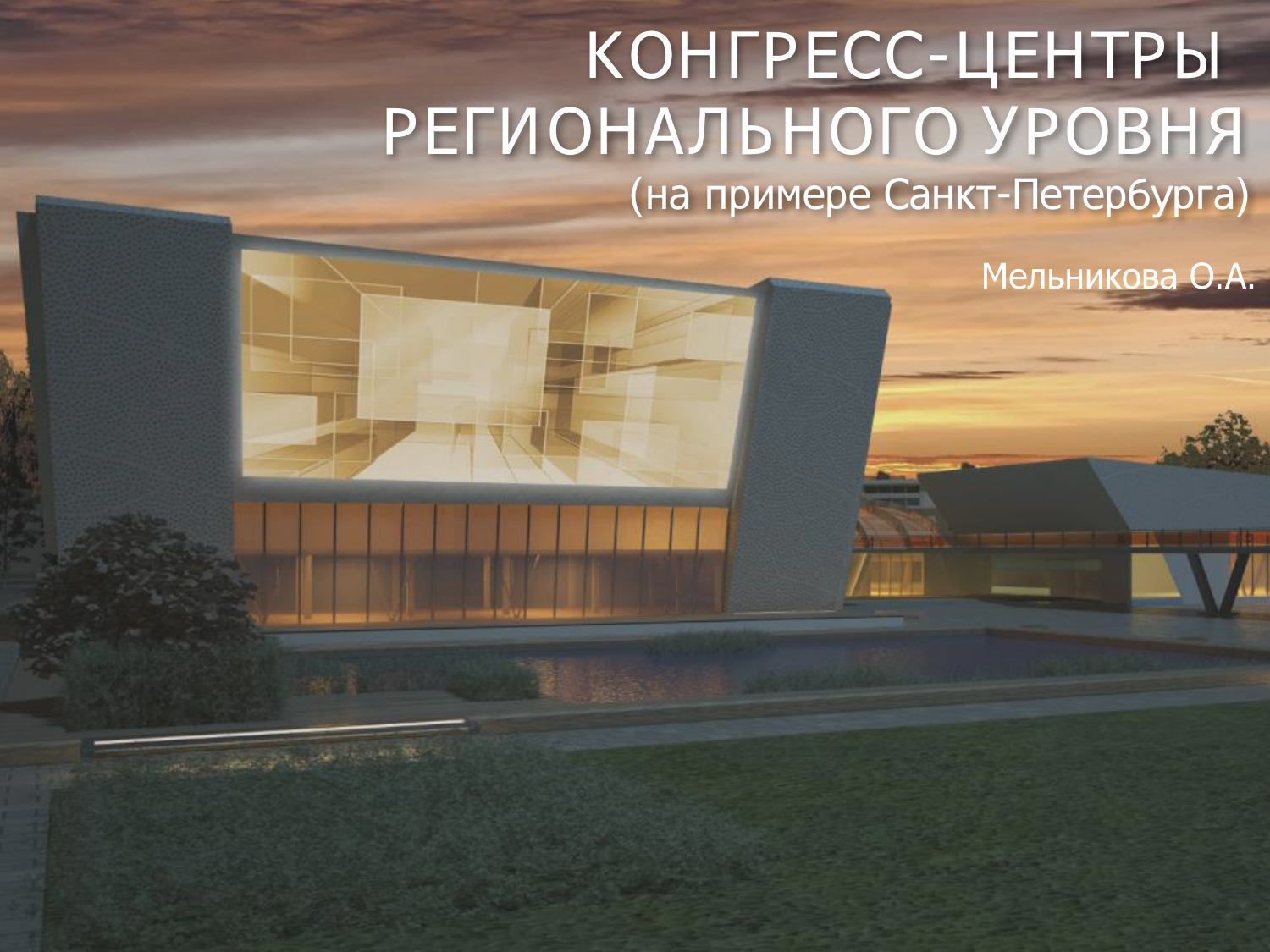

КОНГРЕСС-ЦЕНТРЫ
РЕГИОНАЛЬНОГО УРОВНЯ
 (на примере Санкт-Петербурга)
	Мельникова О.А.